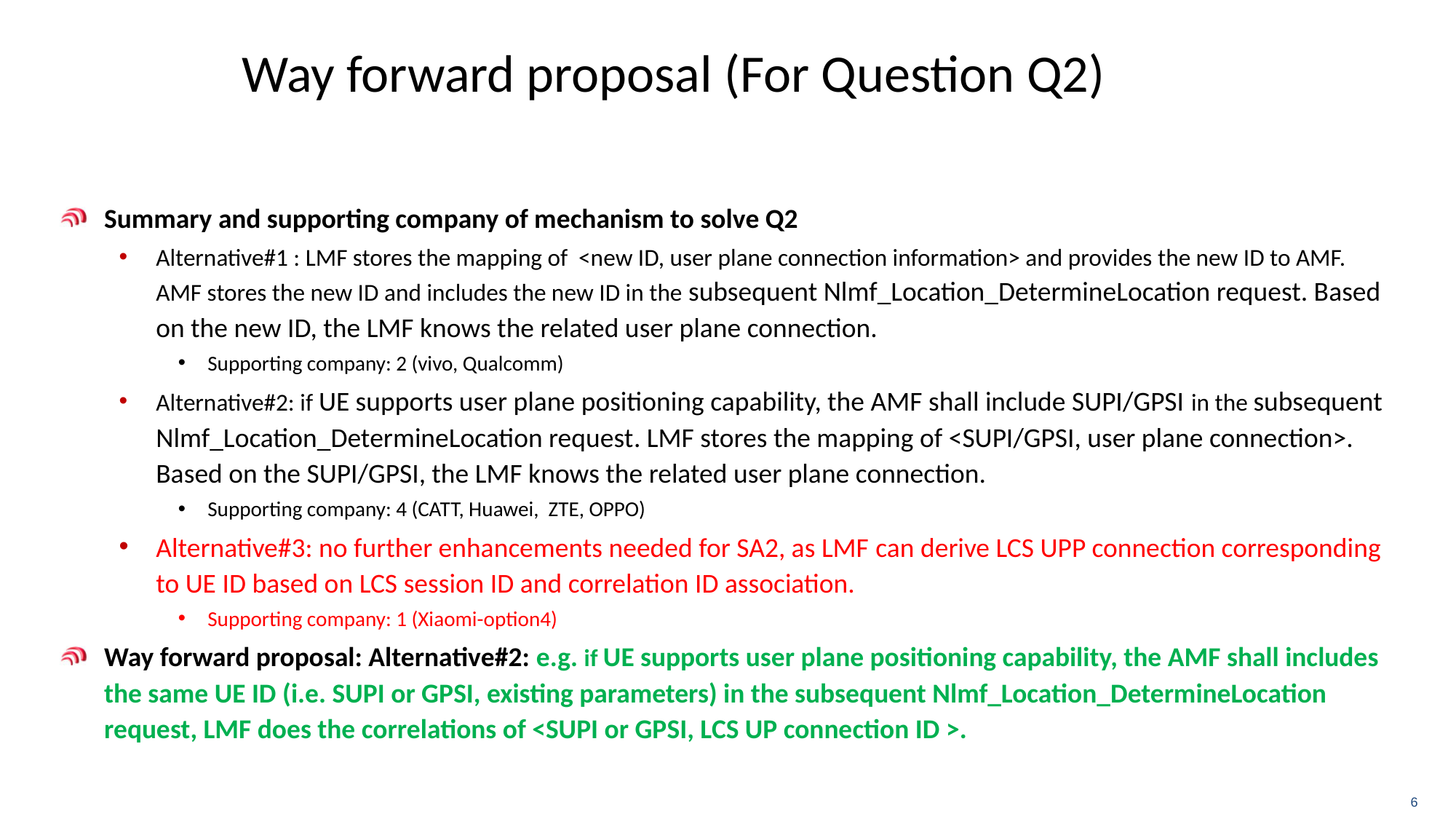

# Way forward proposal (For Question Q2)
Summary and supporting company of mechanism to solve Q2
Alternative#1 : LMF stores the mapping of  <new ID, user plane connection information> and provides the new ID to AMF. AMF stores the new ID and includes the new ID in the subsequent Nlmf_Location_DetermineLocation request. Based on the new ID, the LMF knows the related user plane connection.
Supporting company: 2 (vivo, Qualcomm)
Alternative#2: if UE supports user plane positioning capability, the AMF shall include SUPI/GPSI in the subsequent Nlmf_Location_DetermineLocation request. LMF stores the mapping of <SUPI/GPSI, user plane connection>. Based on the SUPI/GPSI, the LMF knows the related user plane connection.
Supporting company: 4 (CATT, Huawei,  ZTE, OPPO)
Alternative#3: no further enhancements needed for SA2, as LMF can derive LCS UPP connection corresponding to UE ID based on LCS session ID and correlation ID association.
Supporting company: 1 (Xiaomi-option4)
Way forward proposal: Alternative#2: e.g. if UE supports user plane positioning capability, the AMF shall includes the same UE ID (i.e. SUPI or GPSI, existing parameters) in the subsequent Nlmf_Location_DetermineLocation request, LMF does the correlations of <SUPI or GPSI, LCS UP connection ID >.